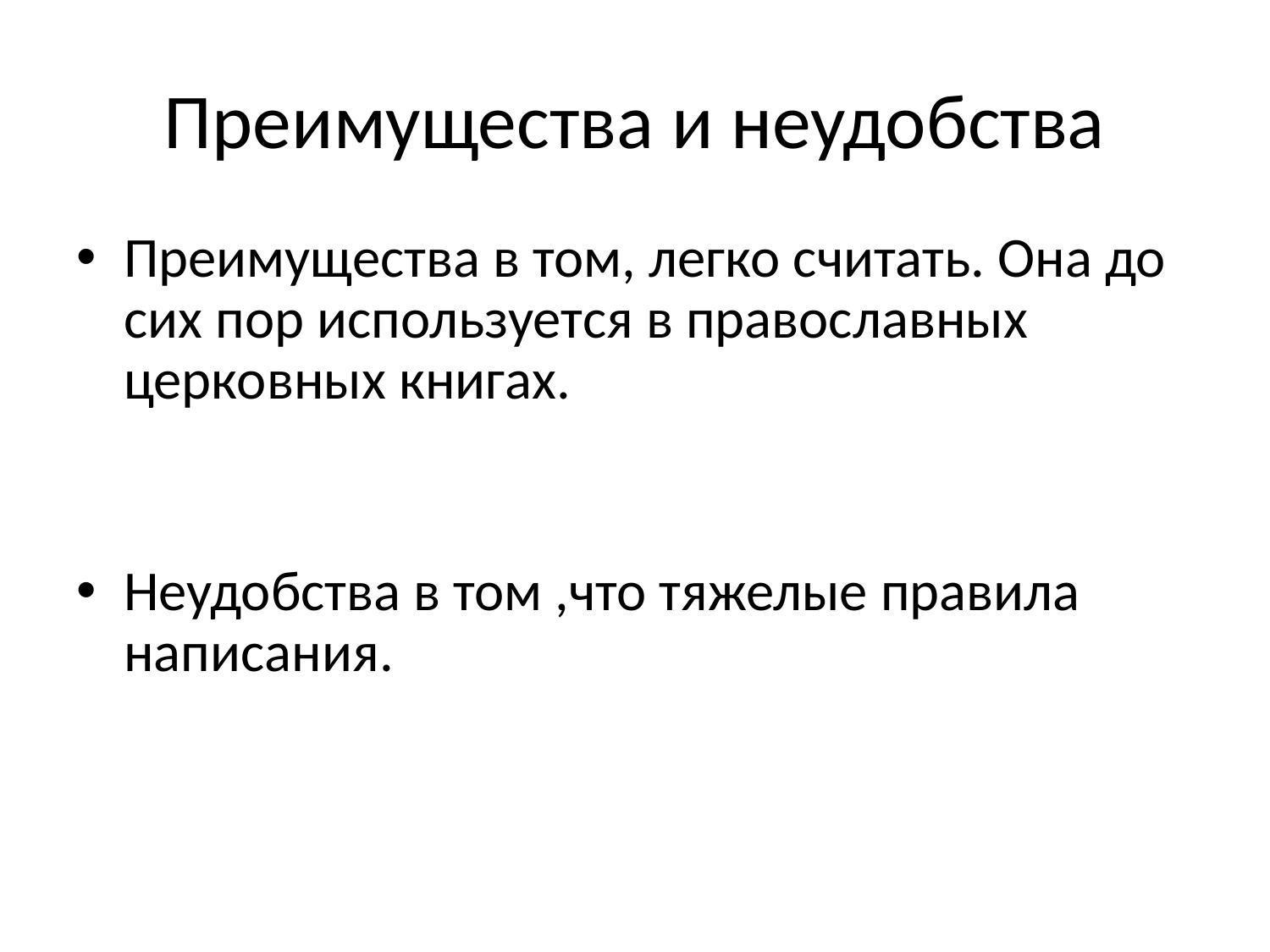

# Преимущества и неудобства
Преимущества в том, легко считать. Она до сих пор используется в православных церковных книгах.

Неудобства в том ,что тяжелые правила написания.